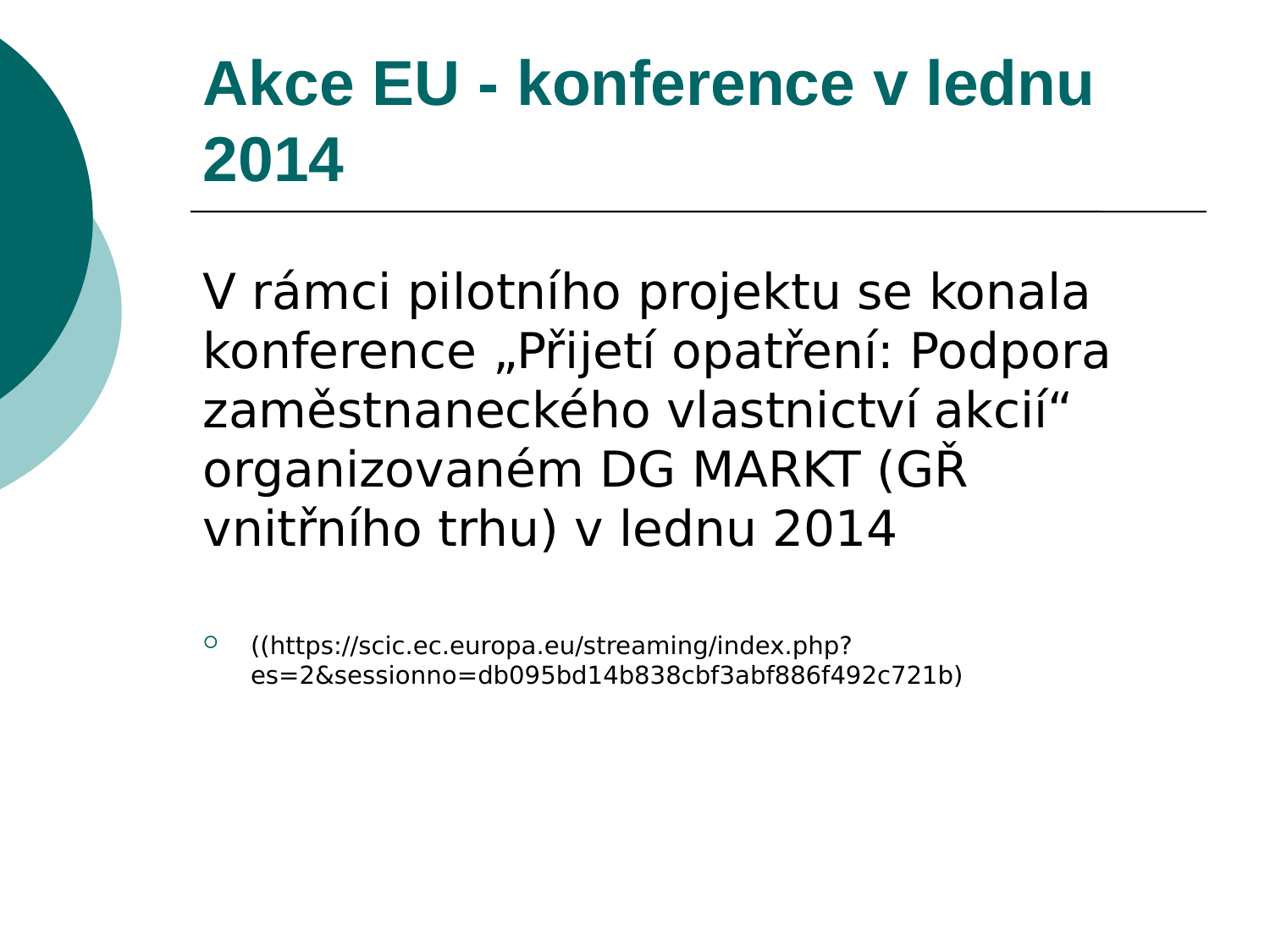

# Akce EU - konference v lednu 2014
V rámci pilotního projektu se konala konference „Přijetí opatření: Podpora zaměstnaneckého vlastnictví akcií“ organizovaném DG MARKT (GŘ vnitřního trhu) v lednu 2014

((https://scic.ec.europa.eu/streaming/index.php?es=2&sessionno=db095bd14b838cbf3abf886f492c721b)